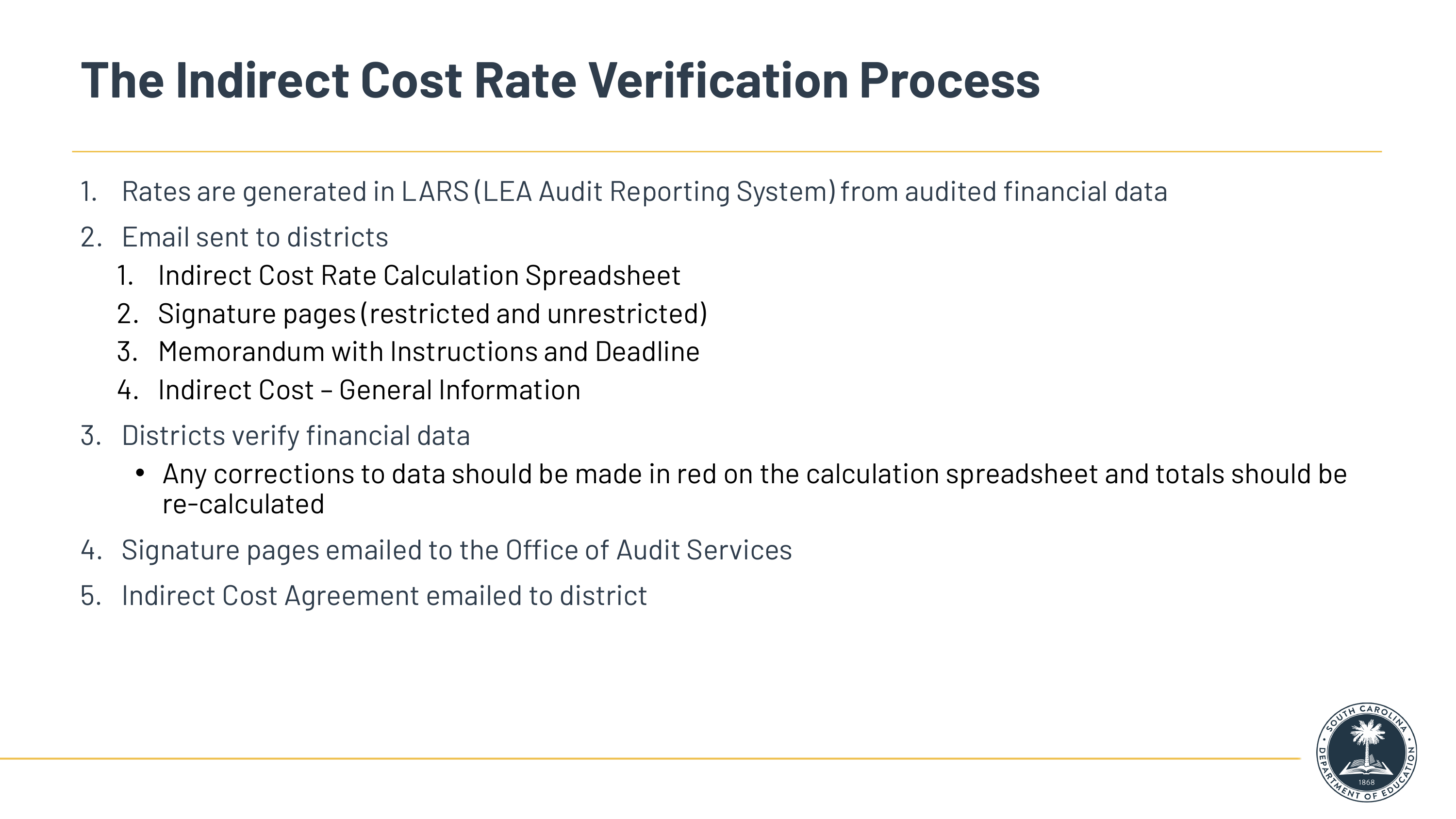

# The Indirect Cost Rate Verification Process
Rates are generated in LARS (LEA Audit Reporting System) from audited financial data
Email sent to districts
Indirect Cost Rate Calculation Spreadsheet
Signature pages (restricted and unrestricted)
Memorandum with Instructions and Deadline
Indirect Cost – General Information
Districts verify financial data
Any corrections to data should be made in red on the calculation spreadsheet and totals should be re-calculated
Signature pages emailed to the Office of Audit Services
Indirect Cost Agreement emailed to district